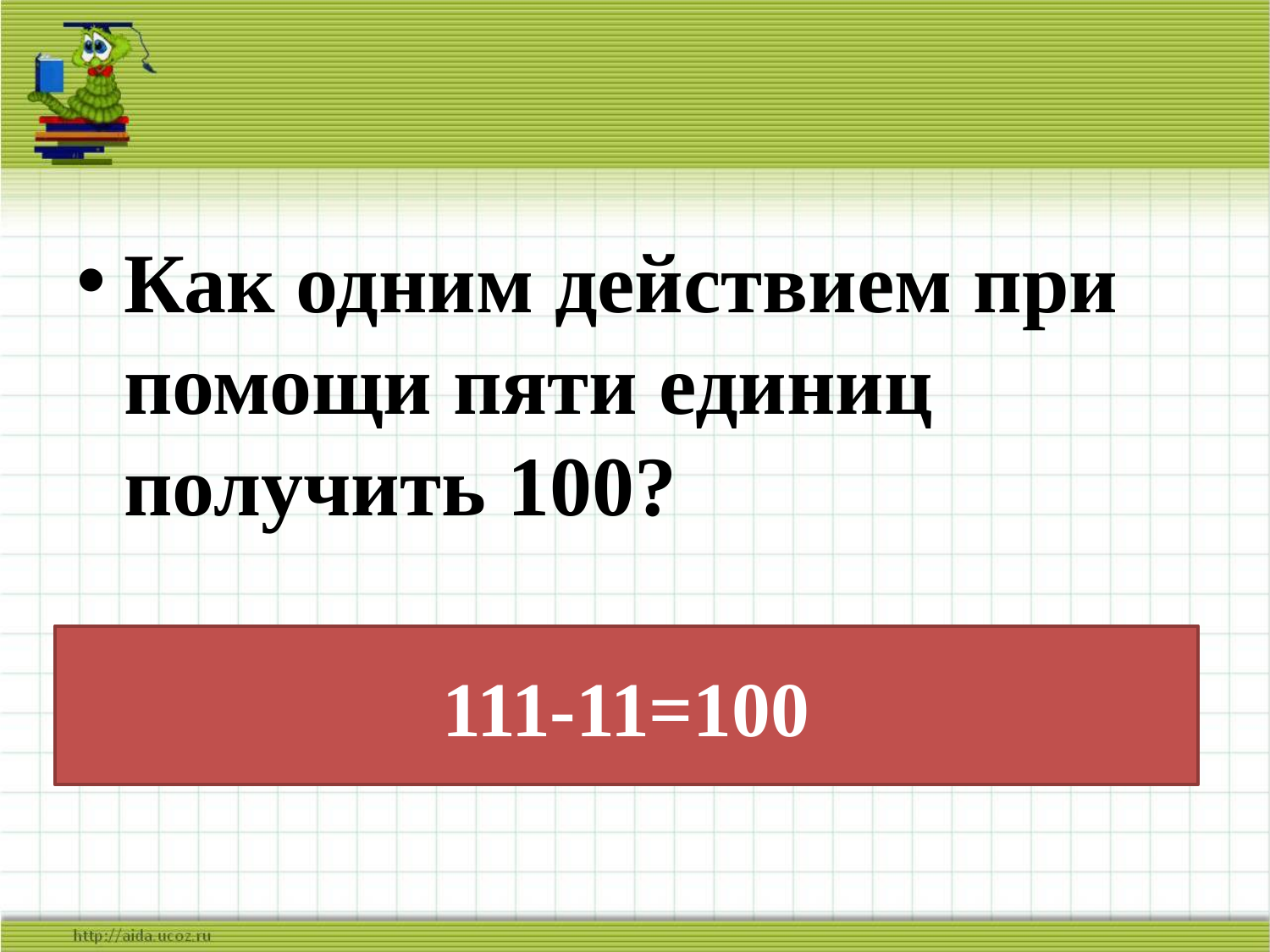

Как одним действием при помощи пяти единиц получить 100?
# 111-11=100